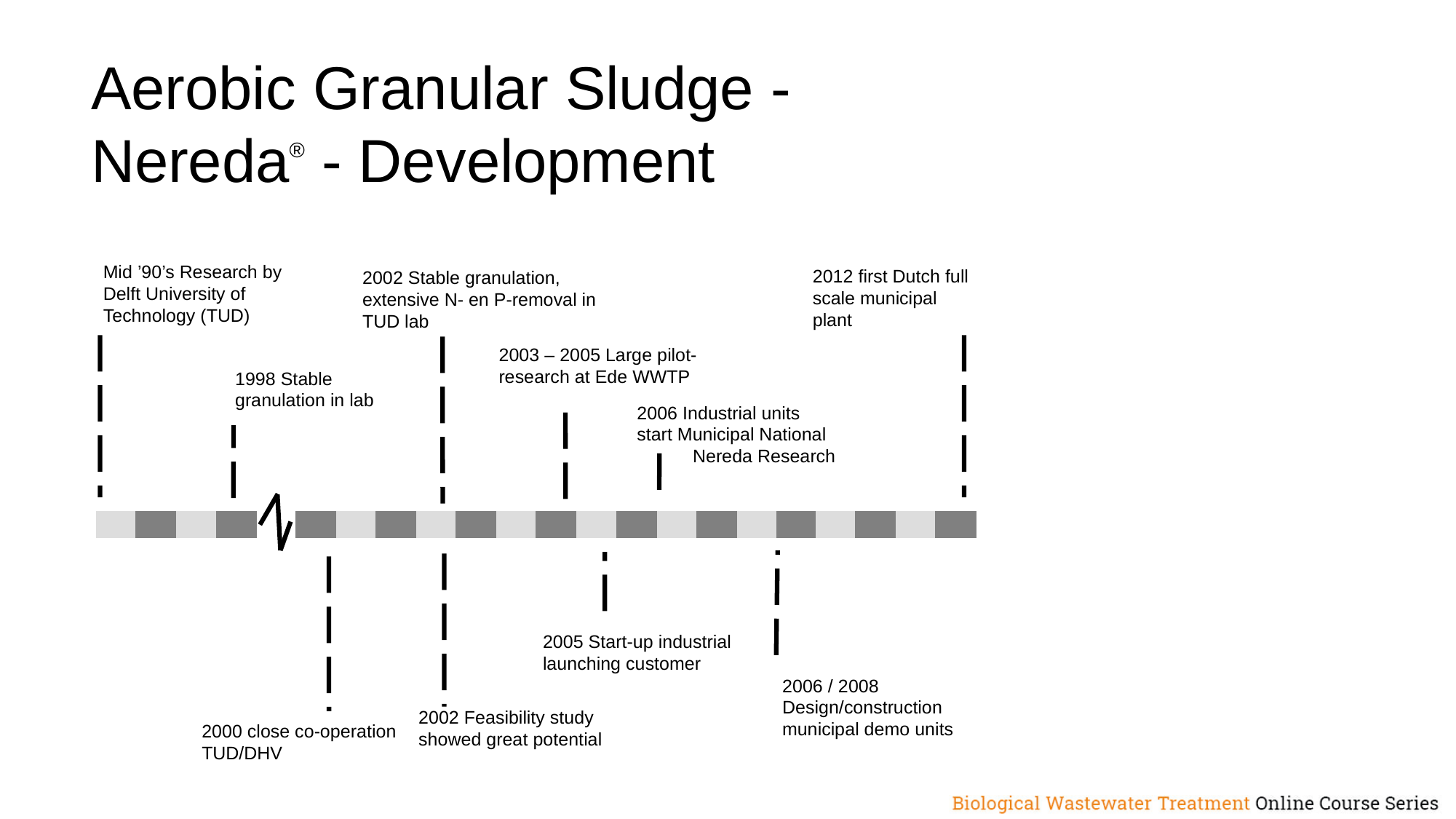

# Aerobic Granular Sludge - Nereda® - Development
Mid ’90’s Research by Delft University of Technology (TUD)
2012 first Dutch full scale municipal plant
2002 Stable granulation, extensive N- en P-removal in TUD lab

2003 – 2005 Large pilot-research at Ede WWTP
1998 Stable
granulation in lab
2006 Industrial units
start Municipal National
           Nereda Research

2005 Start-up industrial launching customer
2006 / 2008 Design/construction municipal demo units
2002 Feasibility study showed great potential
2000 close co-operation TUD/DHV